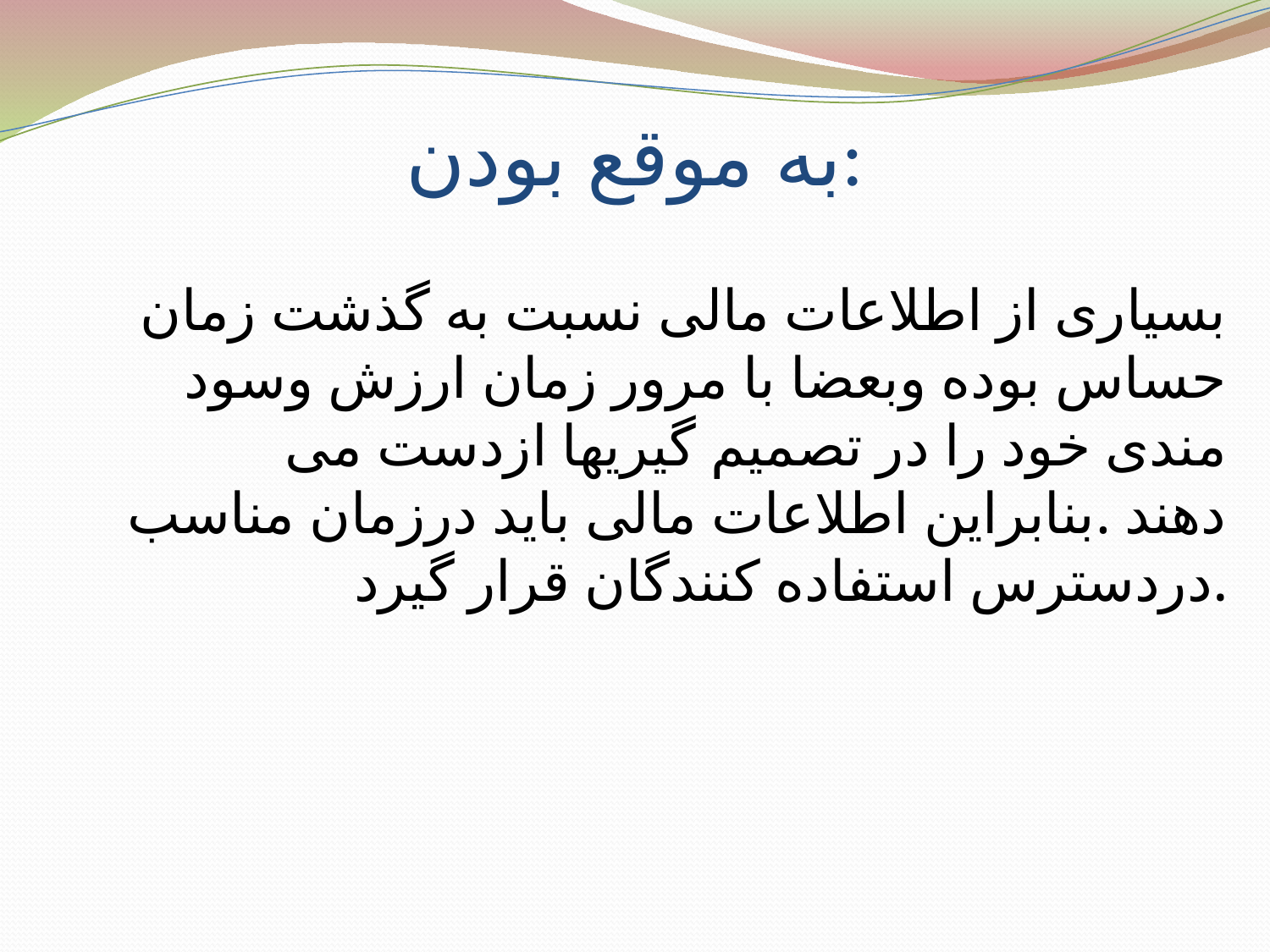

# به موقع بودن:
بسیاری از اطلاعات مالی نسبت به گذشت زمان حساس بوده وبعضا با مرور زمان ارزش وسود مندی خود را در تصمیم گیریها ازدست می دهند .بنابراین اطلاعات مالی باید درزمان مناسب دردسترس استفاده کنندگان قرار گیرد.